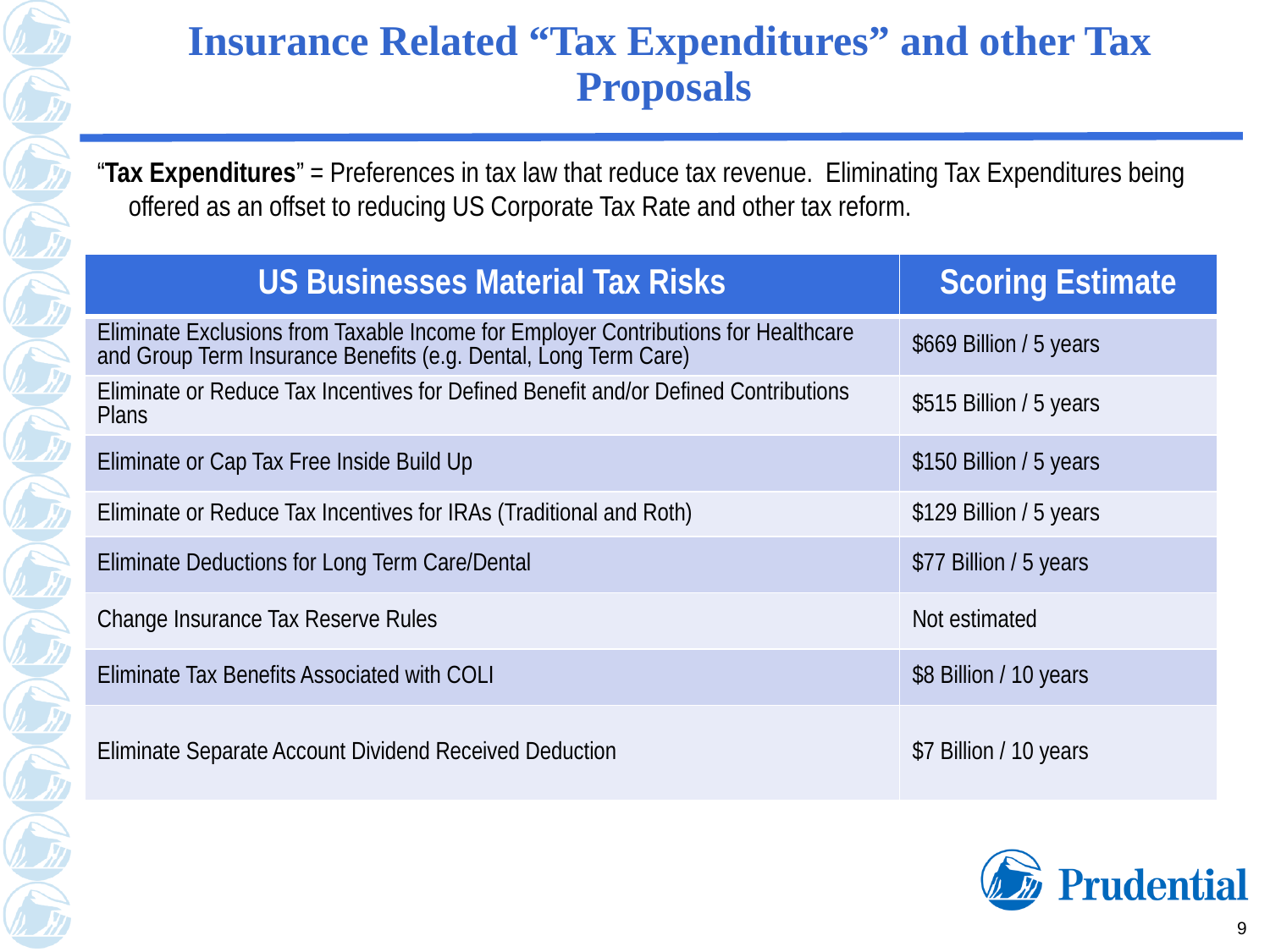

# Insurance Related “Tax Expenditures” and other Tax Proposals
“Tax Expenditures” = Preferences in tax law that reduce tax revenue.  Eliminating Tax Expenditures being offered as an offset to reducing US Corporate Tax Rate and other tax reform.

| US Businesses Material Tax Risks | Scoring Estimate |
| --- | --- |
| Eliminate Exclusions from Taxable Income for Employer Contributions for Healthcare and Group Term Insurance Benefits (e.g. Dental, Long Term Care) | $669 Billion / 5 years |
| Eliminate or Reduce Tax Incentives for Defined Benefit and/or Defined Contributions Plans | $515 Billion / 5 years |
| Eliminate or Cap Tax Free Inside Build Up | $150 Billion / 5 years |
| Eliminate or Reduce Tax Incentives for IRAs (Traditional and Roth) | $129 Billion / 5 years |
| Eliminate Deductions for Long Term Care/Dental | $77 Billion / 5 years |
| Change Insurance Tax Reserve Rules | Not estimated |
| Eliminate Tax Benefits Associated with COLI | $8 Billion / 10 years |
| Eliminate Separate Account Dividend Received Deduction | $7 Billion / 10 years |
9